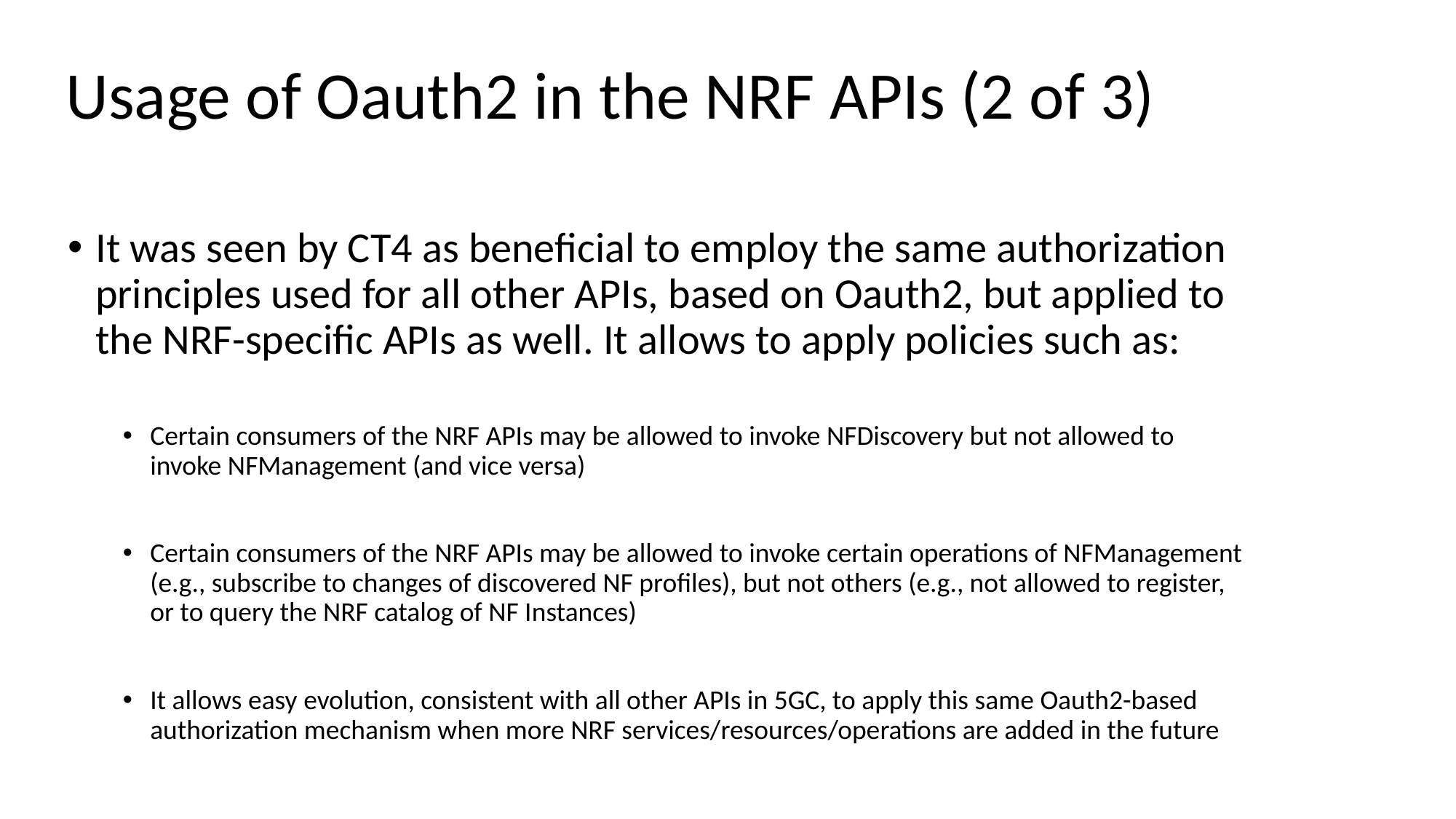

# Usage of Oauth2 in the NRF APIs (2 of 3)
It was seen by CT4 as beneficial to employ the same authorization principles used for all other APIs, based on Oauth2, but applied to the NRF-specific APIs as well. It allows to apply policies such as:

Certain consumers of the NRF APIs may be allowed to invoke NFDiscovery but not allowed to invoke NFManagement (and vice versa)

Certain consumers of the NRF APIs may be allowed to invoke certain operations of NFManagement (e.g., subscribe to changes of discovered NF profiles), but not others (e.g., not allowed to register, or to query the NRF catalog of NF Instances)

It allows easy evolution, consistent with all other APIs in 5GC, to apply this same Oauth2-based authorization mechanism when more NRF services/resources/operations are added in the future